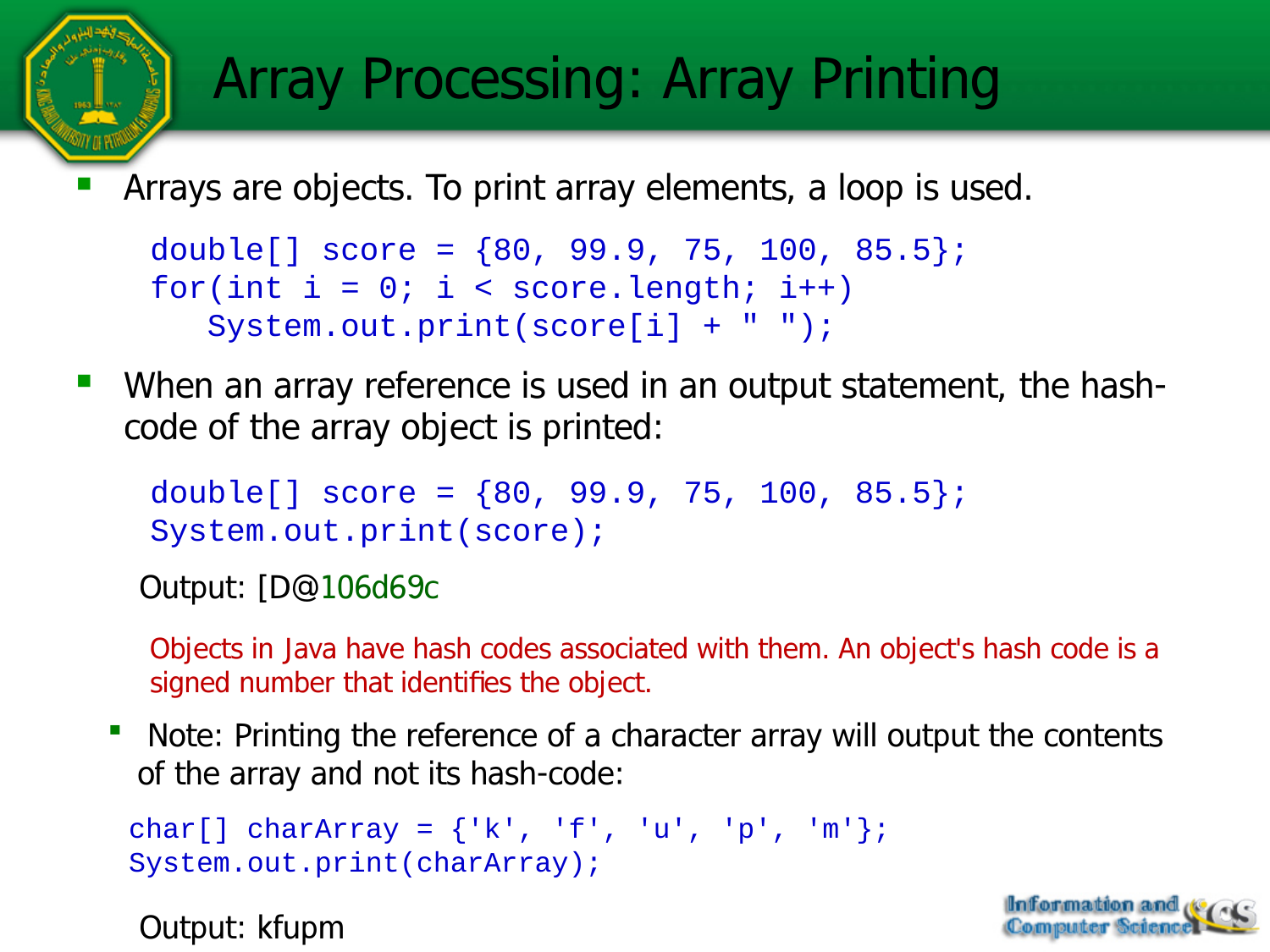

# Array Processing: Array Printing
Arrays are objects. To print array elements, a loop is used.

When an array reference is used in an output statement, the hash-code of the array object is printed:
double[] score = {80, 99.9, 75, 100, 85.5};
for(int i = 0; i < score.length; i++)
   System.out.print(score[i] + " ");
double[] score = {80, 99.9, 75, 100, 85.5};
System.out.print(score);
Output: [D@106d69c
Objects in Java have hash codes associated with them. An object's hash code is a signed number that identifies the object.
 Note: Printing the reference of a character array will output the contents
   of the array and not its hash-code:
char[] charArray = {'k', 'f', 'u', 'p', 'm'};
System.out.print(charArray);
Output: kfupm